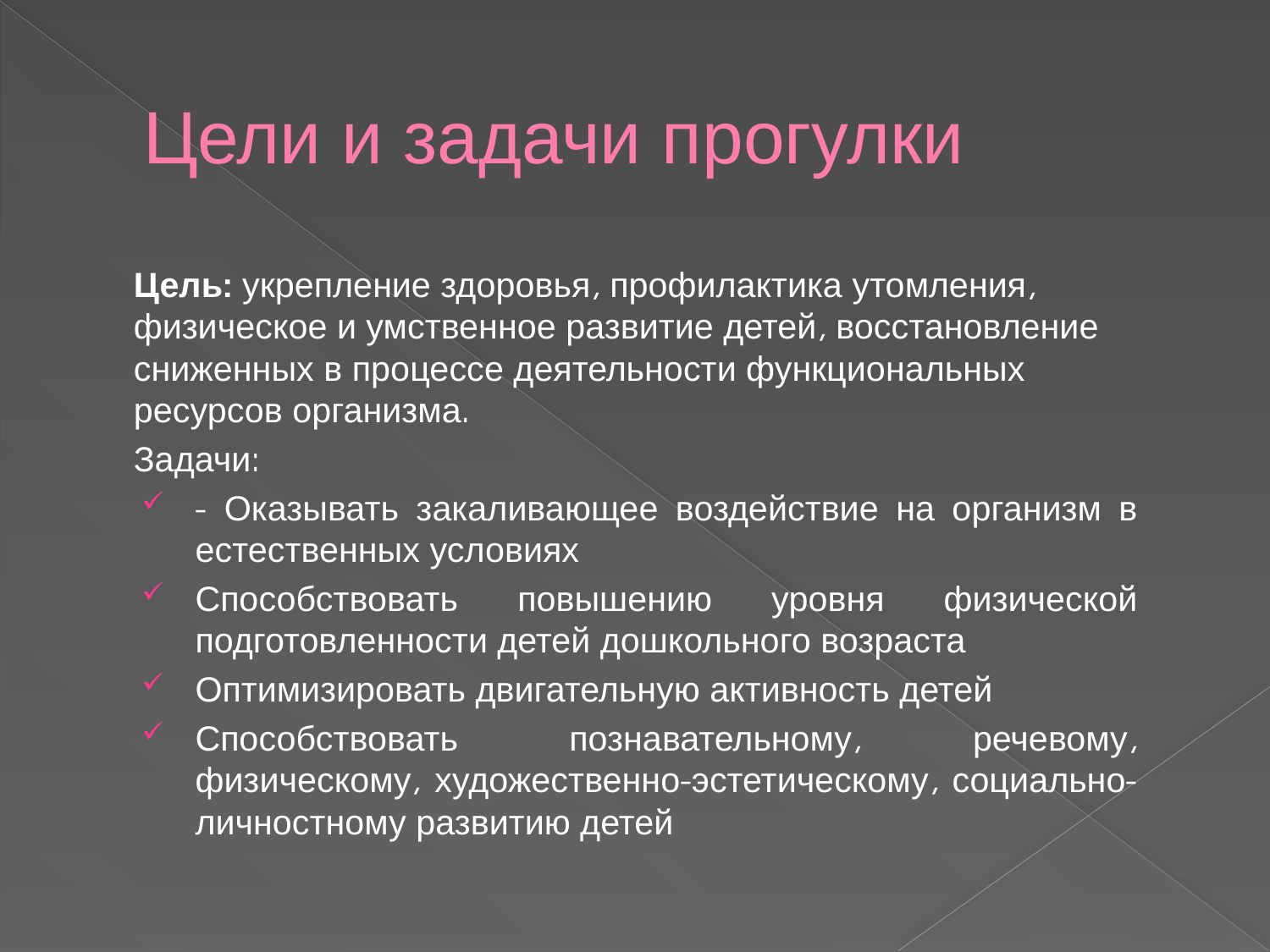

# Цели и задачи прогулки
Цель: укрепление здоровья, профилактика утомления, физическое и умственное развитие детей, восстановление сниженных в процессе деятельности функциональных ресурсов организма.
Задачи:
- Оказывать закаливающее воздействие на организм в естественных условиях
Способствовать повышению уровня физической подготовленности детей дошкольного возраста
Оптимизировать двигательную активность детей
Способствовать познавательному, речевому, физическому, художественно-эстетическому, социально-личностному развитию детей